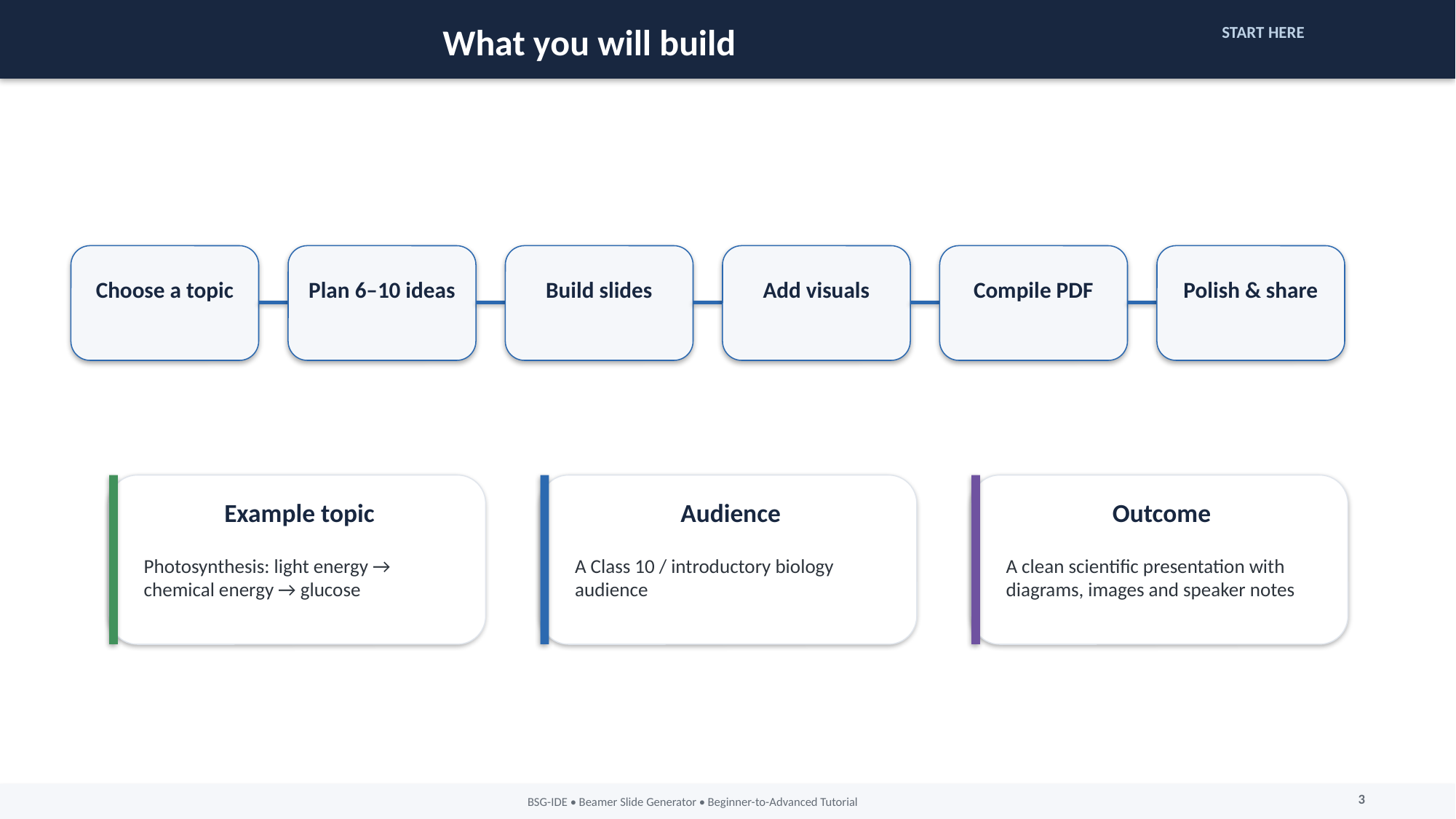

What you will build
START HERE

Choose a topic
Plan 6–10 ideas
Build slides
Add visuals
Compile PDF
Polish & share

Example topic
Audience
Outcome
Photosynthesis: light energy → chemical energy → glucose
A Class 10 / introductory biology audience
A clean scientific presentation with diagrams, images and speaker notes

3
BSG-IDE • Beamer Slide Generator • Beginner-to-Advanced Tutorial